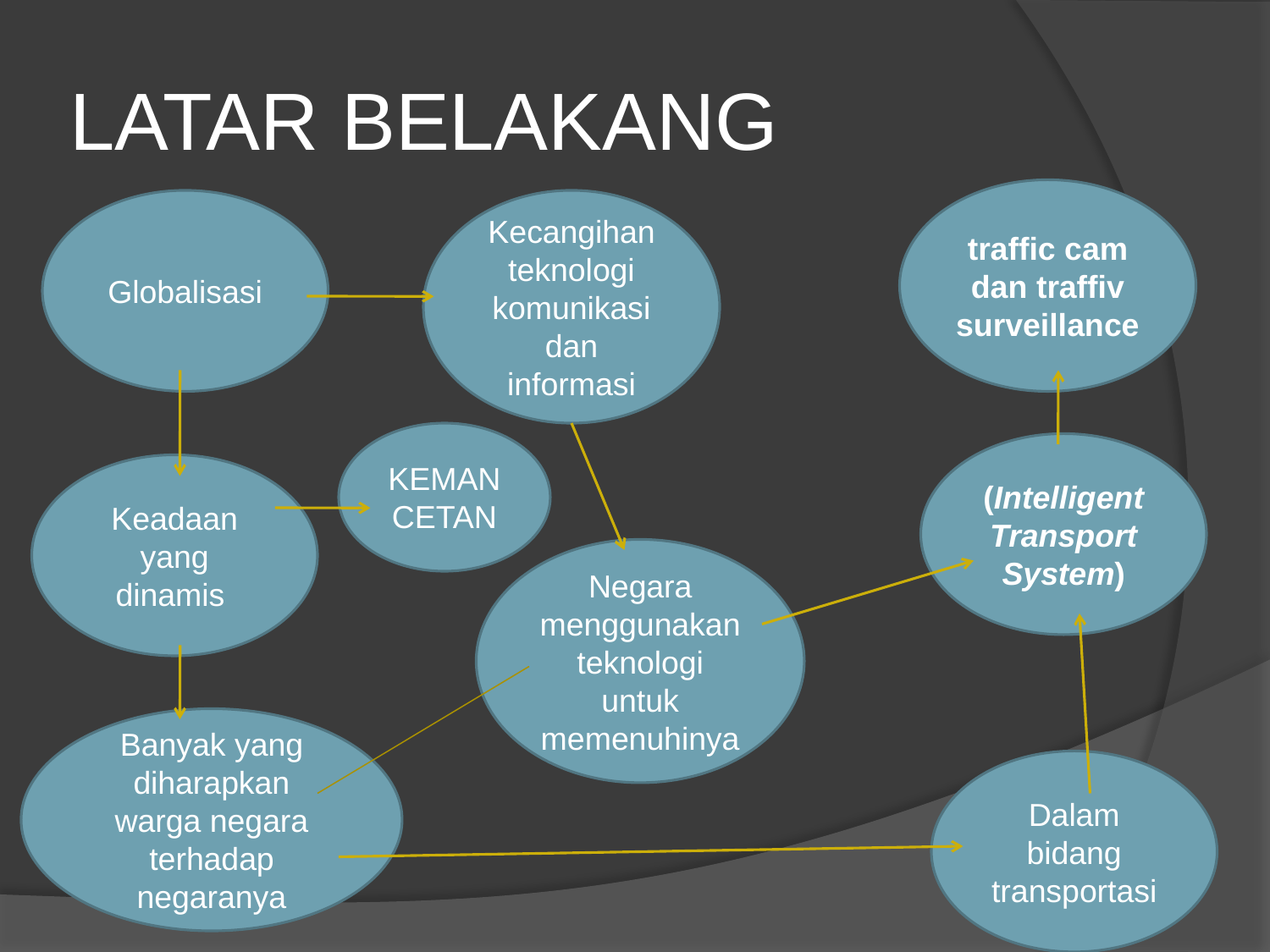

# LATAR BELAKANG
traffic cam dan traffiv surveillance
Globalisasi
Kecangihan teknologi komunikasi dan informasi
KEMANCETAN
(Intelligent Transport System)
Keadaan yang dinamis
Negara menggunakan teknologi untuk memenuhinya
Banyak yang diharapkan warga negara terhadap negaranya
Dalam bidang transportasi